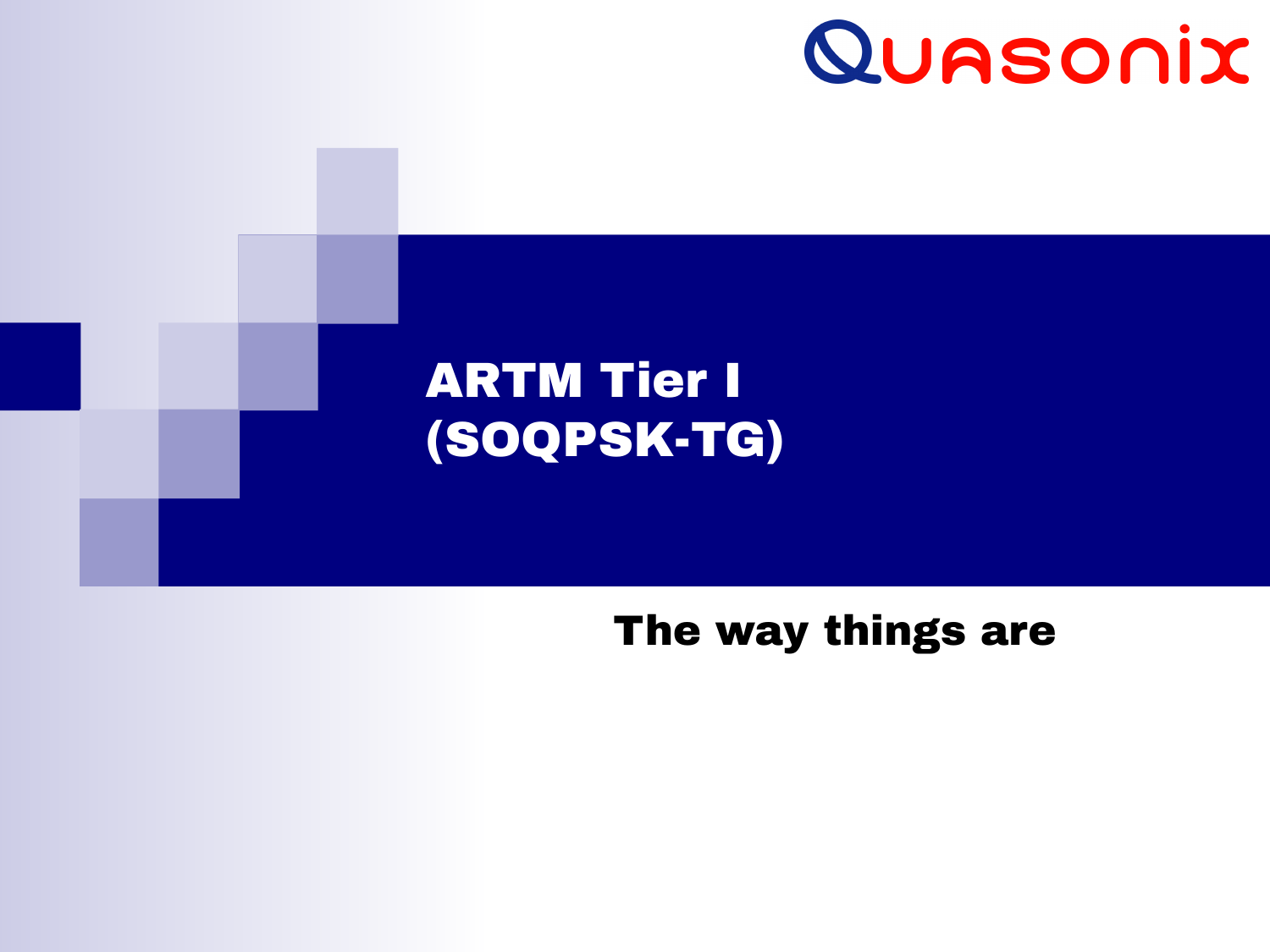

# ARTM Tier I (SOQPSK-TG)
The way things are